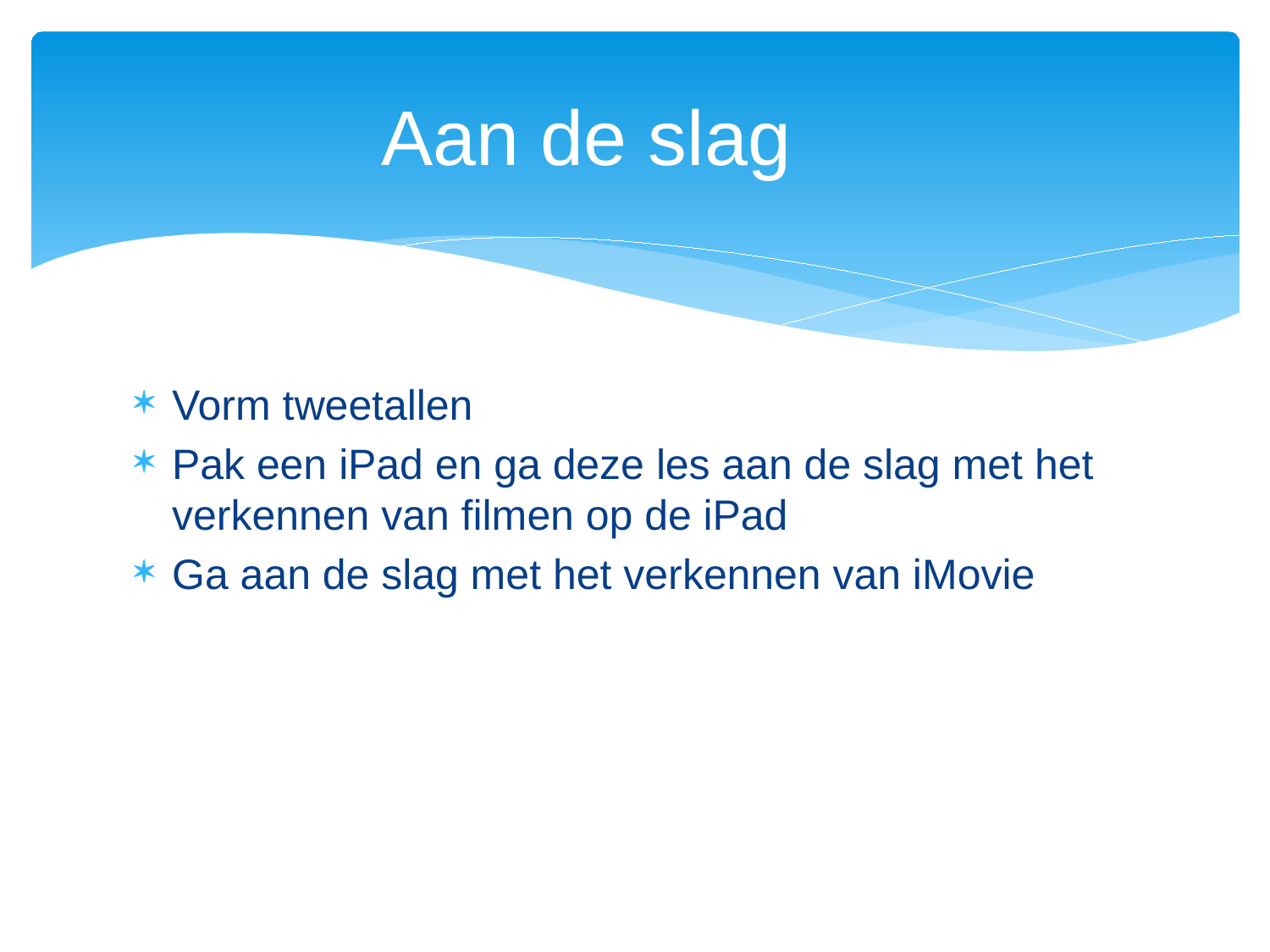

# Aan de slag
Vorm tweetallen
Pak een iPad en ga deze les aan de slag met het verkennen van filmen op de iPad
Ga aan de slag met het verkennen van iMovie